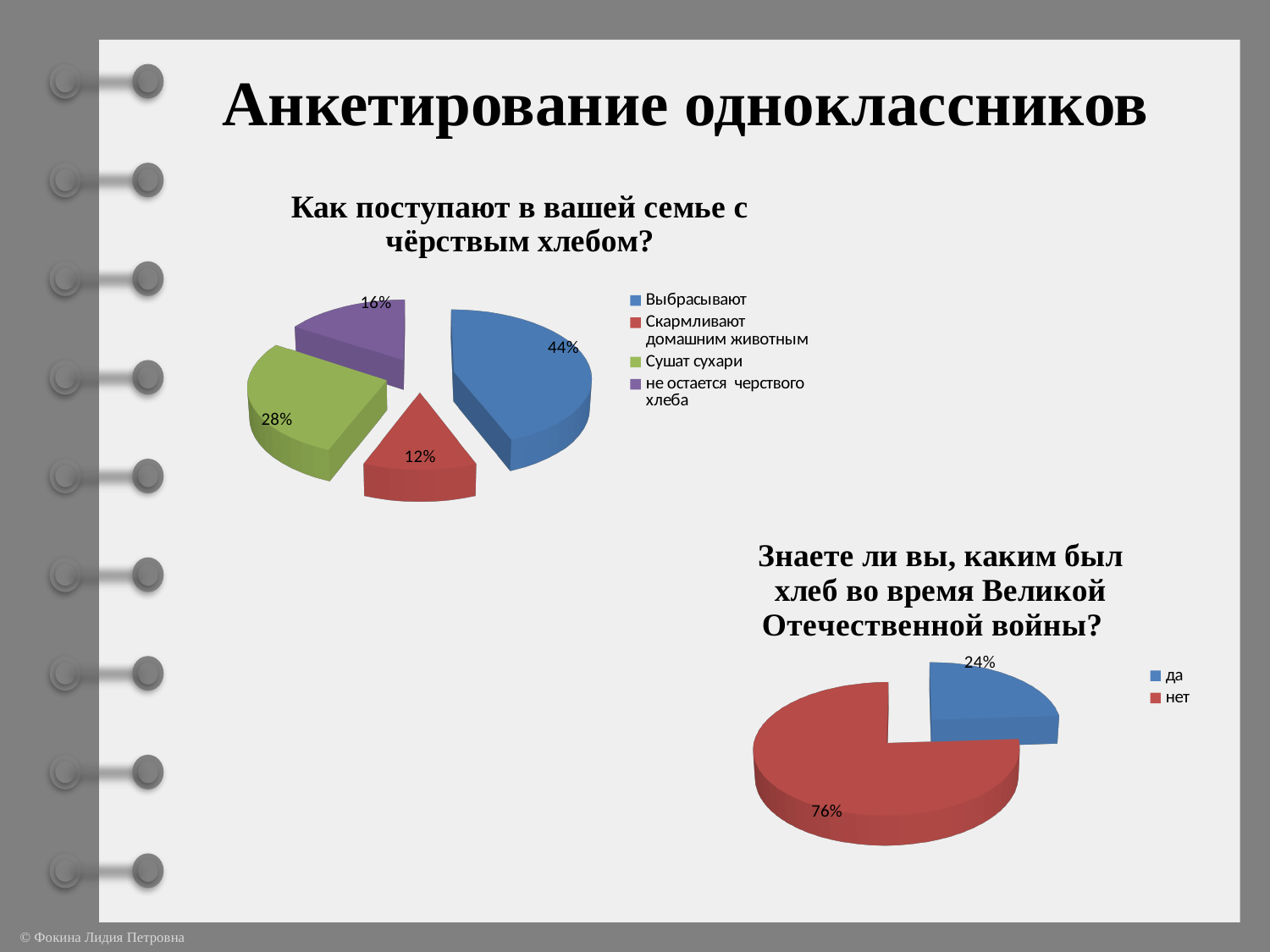

# Анкетирование одноклассников

[unsupported chart]

[unsupported chart]